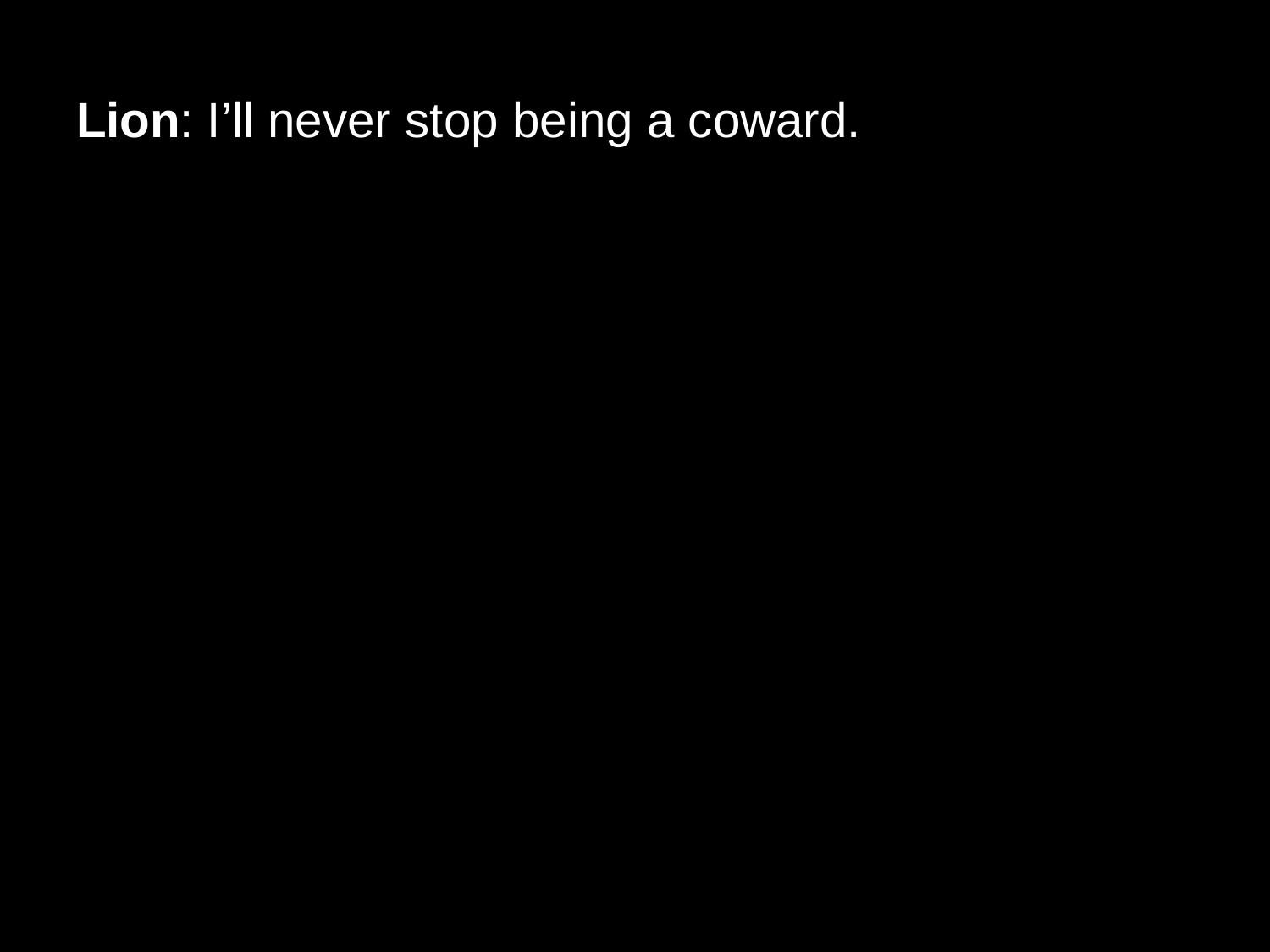

# Lion: I’ll never stop being a coward.